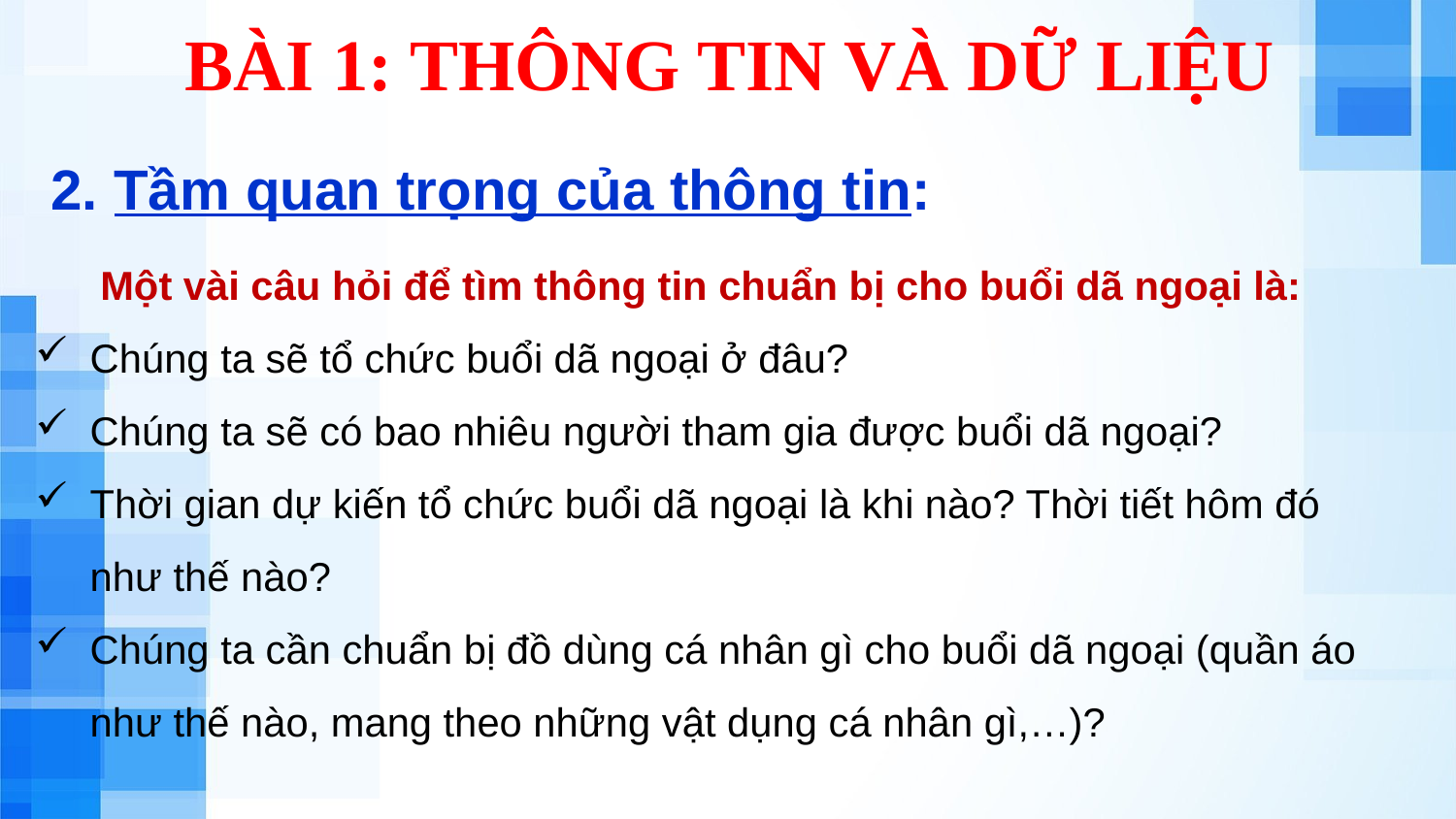

BÀI 1: THÔNG TIN VÀ DỮ LIỆU
2. Tầm quan trọng của thông tin:
Một vài câu hỏi để tìm thông tin chuẩn bị cho buổi dã ngoại là:
Chúng ta sẽ tổ chức buổi dã ngoại ở đâu?
Chúng ta sẽ có bao nhiêu người tham gia được buổi dã ngoại?
Thời gian dự kiến tổ chức buổi dã ngoại là khi nào? Thời tiết hôm đó như thế nào?
Chúng ta cần chuẩn bị đồ dùng cá nhân gì cho buổi dã ngoại (quần áo như thế nào, mang theo những vật dụng cá nhân gì,…)?